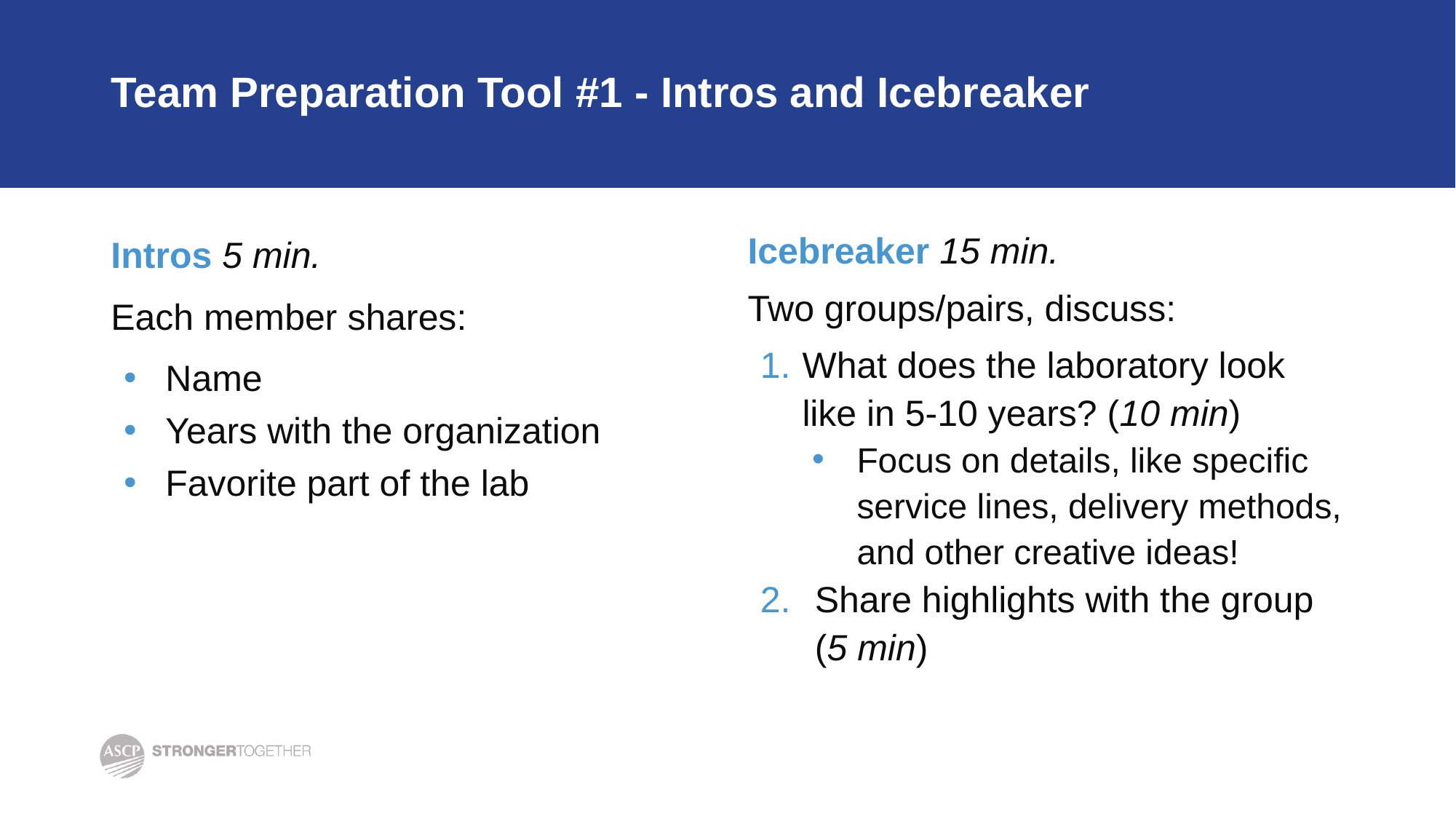

# Team Preparation Tool #1 - Intros and Icebreaker
Intros 5 min.
Each member shares:
Name
Years with the organization
Favorite part of the lab
Icebreaker 15 min.
Two groups/pairs, discuss:
What does the laboratory look like in 5-10 years? (10 min)
Focus on details, like specific service lines, delivery methods, and other creative ideas!
Share highlights with the group (5 min)